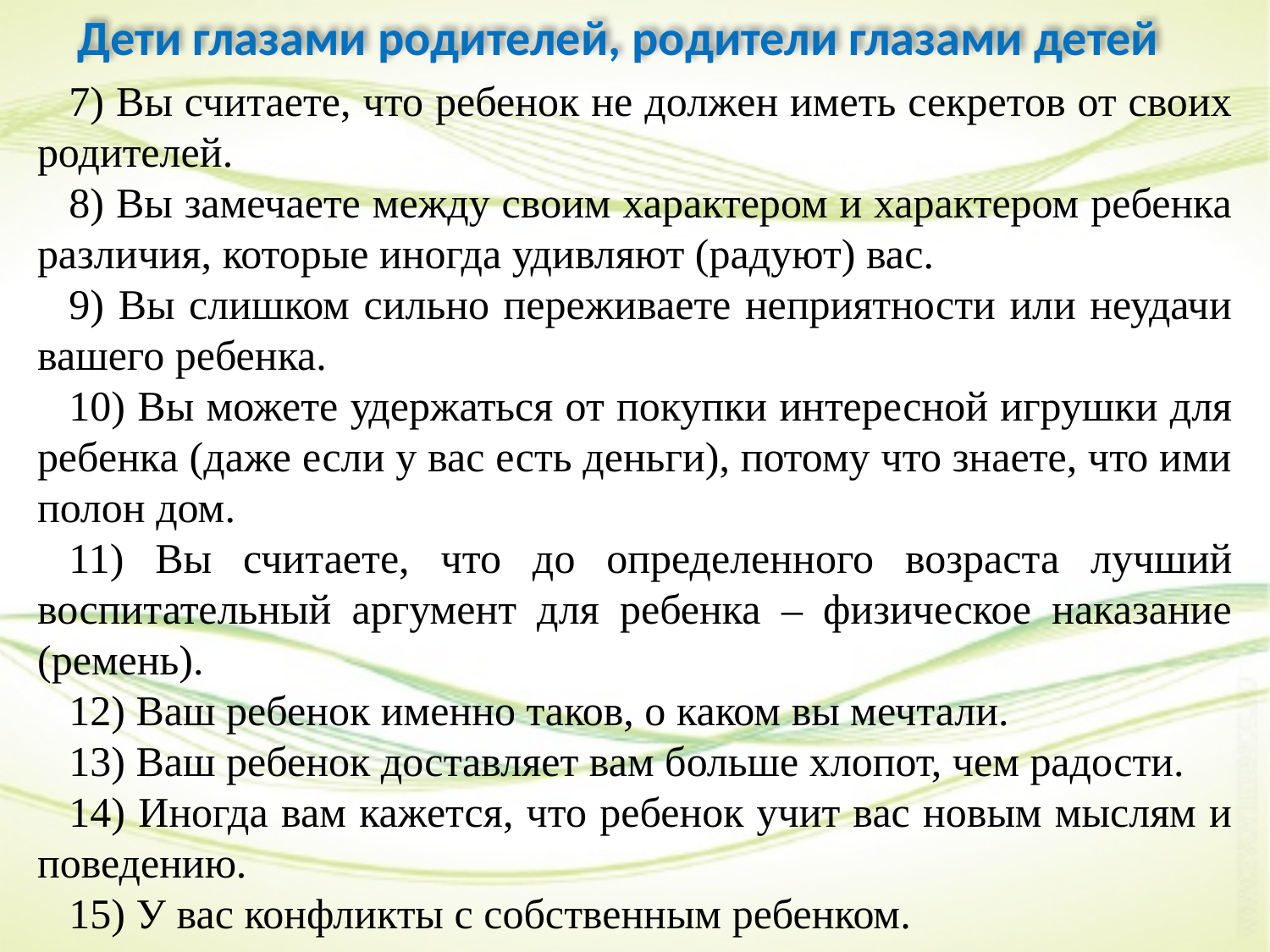

Дети глазами родителей, родители глазами детей
7) Вы считаете, что ребенок не должен иметь секретов от своих родителей.
8) Вы замечаете между своим характером и характером ребенка различия, которые иногда удивляют (радуют) вас.
9) Вы слишком сильно переживаете неприятности или неудачи вашего ребенка.
10) Вы можете удержаться от покупки интересной игрушки для ребенка (даже если у вас есть деньги), потому что знаете, что ими полон дом.
11) Вы считаете, что до определенного возраста лучший воспитательный аргумент для ребенка – физическое наказание (ремень).
12) Ваш ребенок именно таков, о каком вы мечтали.
13) Ваш ребенок доставляет вам больше хлопот, чем радости.
14) Иногда вам кажется, что ребенок учит вас новым мыслям и поведению.
15) У вас конфликты с собственным ребенком.